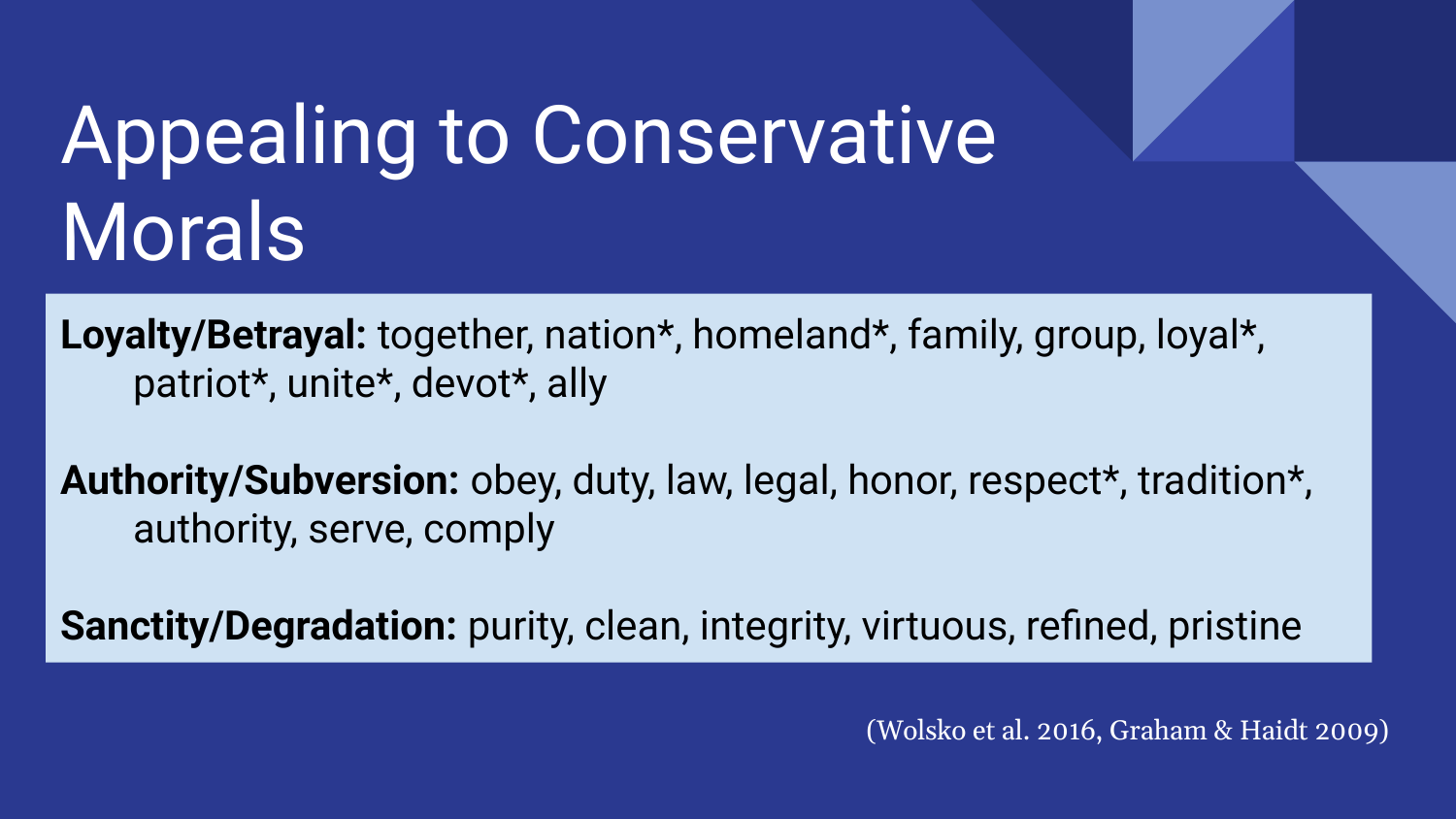

Appealing to Conservative Morals
Loyalty/Betrayal: together, nation*, homeland*, family, group, loyal*, patriot*, unite*, devot*, ally

Authority/Subversion: obey, duty, law, legal, honor, respect*, tradition*, authority, serve, comply

Sanctity/Degradation: purity, clean, integrity, virtuous, refined, pristine
(Wolsko et al. 2016, Graham & Haidt 2009)